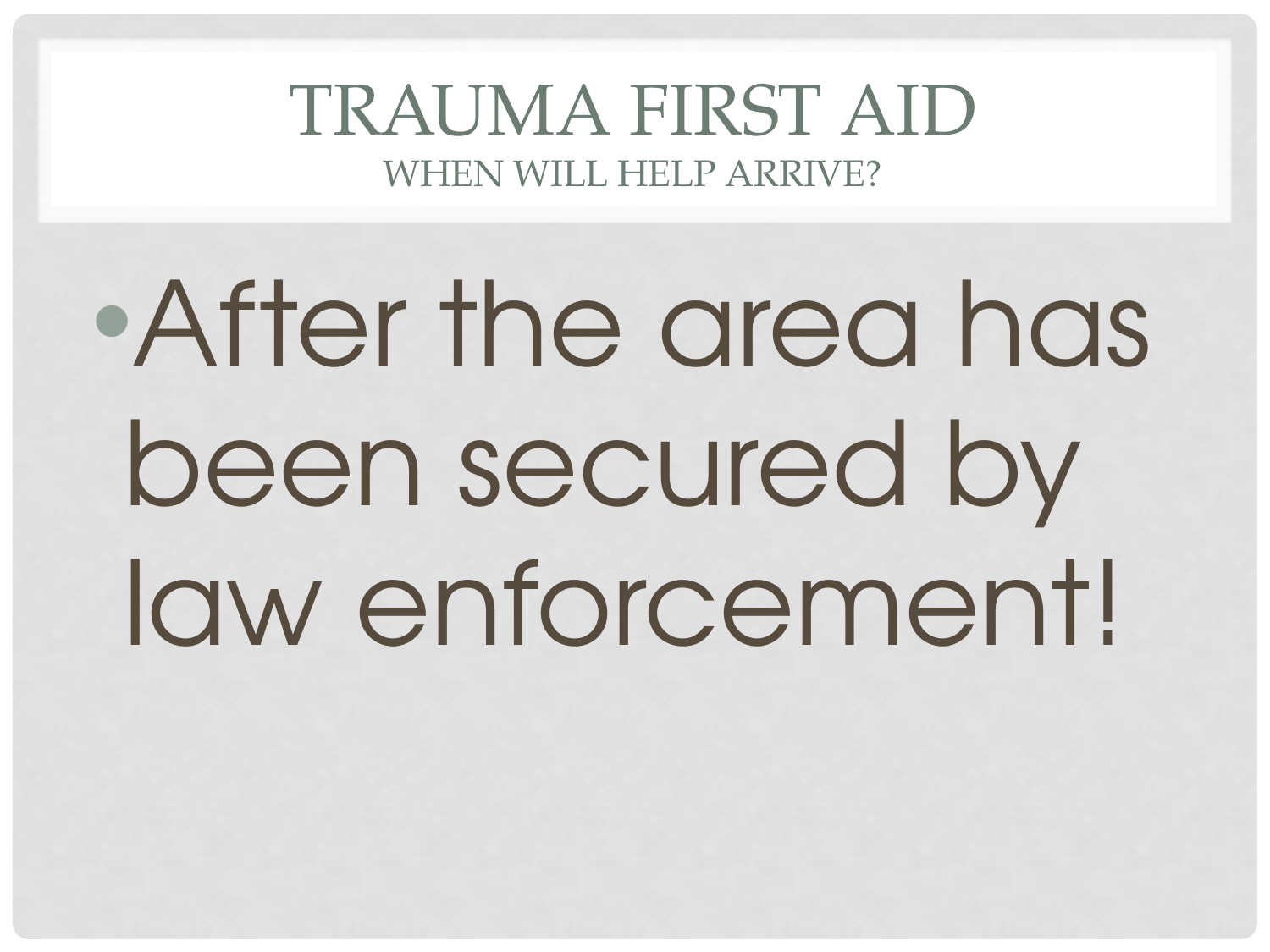

# Trauma First Aid When will help arrive?
After the area has been secured by law enforcement!